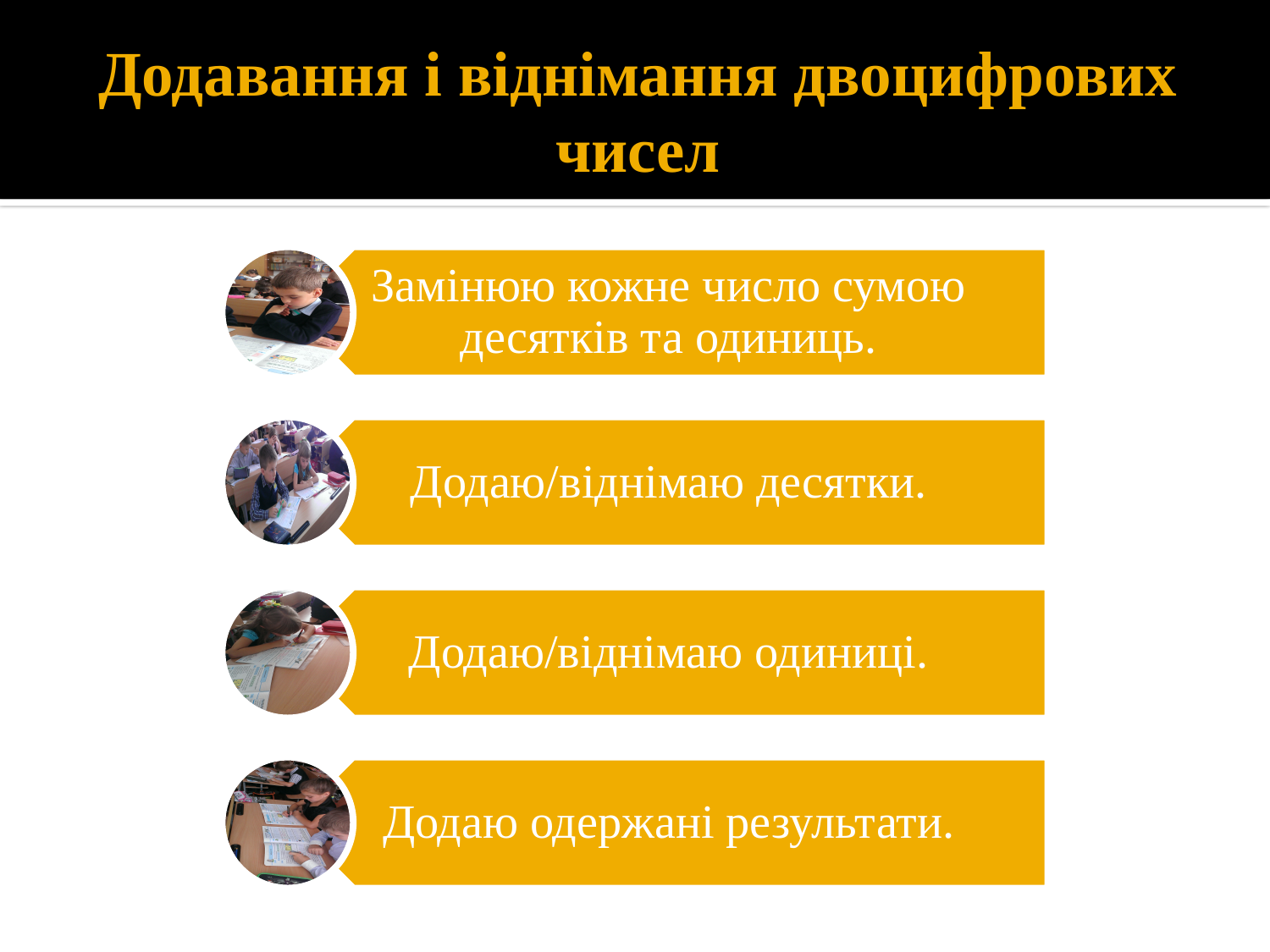

# Додавання і віднімання двоцифрових чисел
Замінюю кожне число сумою десятків та одиниць.
Додаю/віднімаю десятки.
Додаю/віднімаю одиниці.
Додаю одержані результати.